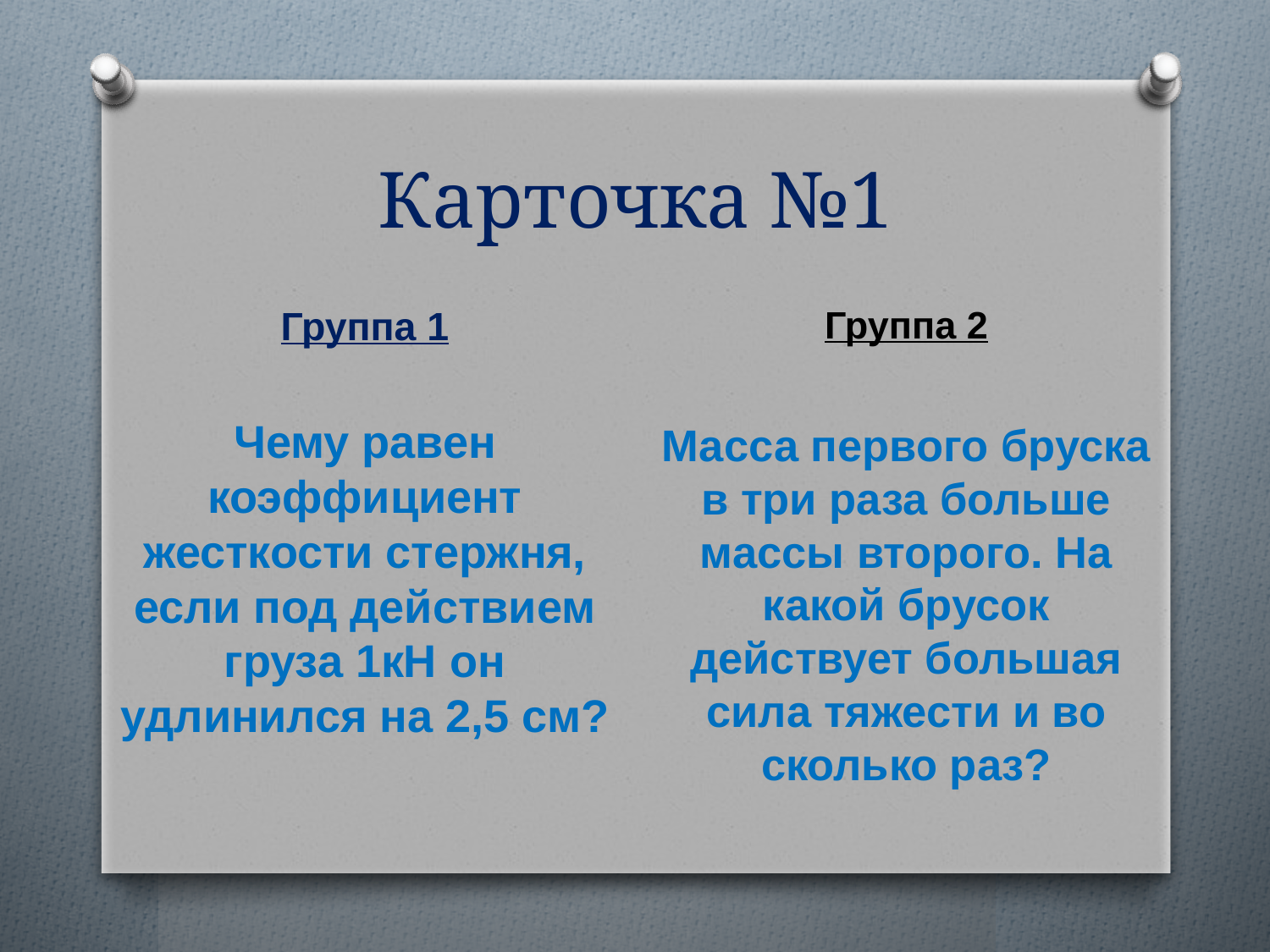

# Карточка №1
Группа 2

Масса первого бруска в три раза больше массы второго. На какой брусок действует большая сила тяжести и во сколько раз?
Группа 1

Чему равен коэффициент жесткости стержня, если под действием груза 1кН он удлинился на 2,5 см?